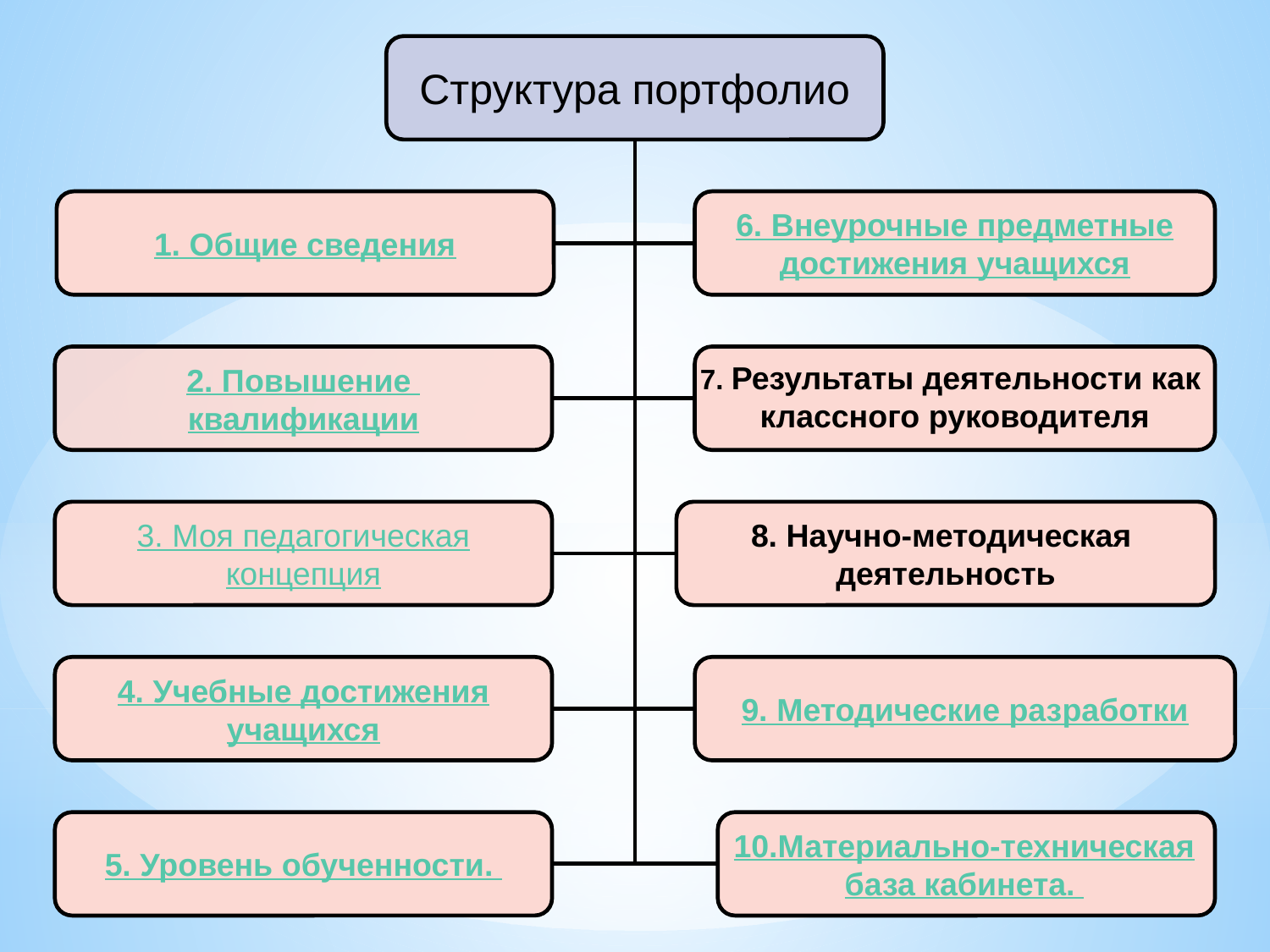

Структура портфолио
1. Общие сведения

6. Внеурочные предметные
достижения учащихся

2. Повышение
квалификации

7. Результаты деятельности как
классного руководителя

3. Моя педагогическая
концепция

8. Научно-методическая
деятельность

4. Учебные достижения
учащихся
9. Методические разработки
5. Уровень обученности.

10.Материально-техническая
база кабинета.